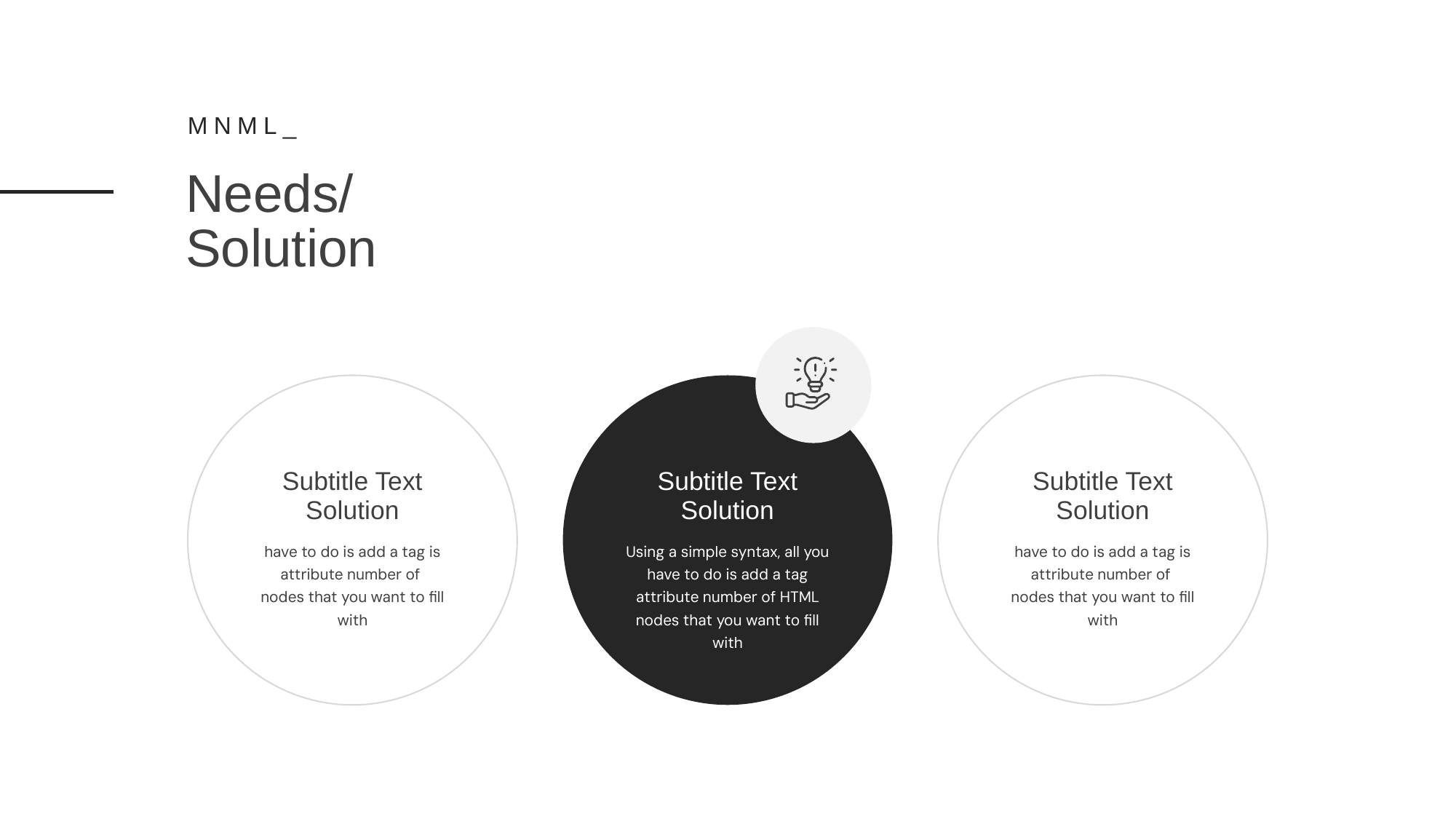

Mnml_
Needs/
Solution

Subtitle Text
Solution
Subtitle Text
Solution
Subtitle Text
Solution
have to do is add a tag is attribute number of
nodes that you want to fill with
Using a simple syntax, all you have to do is add a tag attribute number of HTML nodes that you want to fill with
have to do is add a tag is attribute number of
nodes that you want to fill with